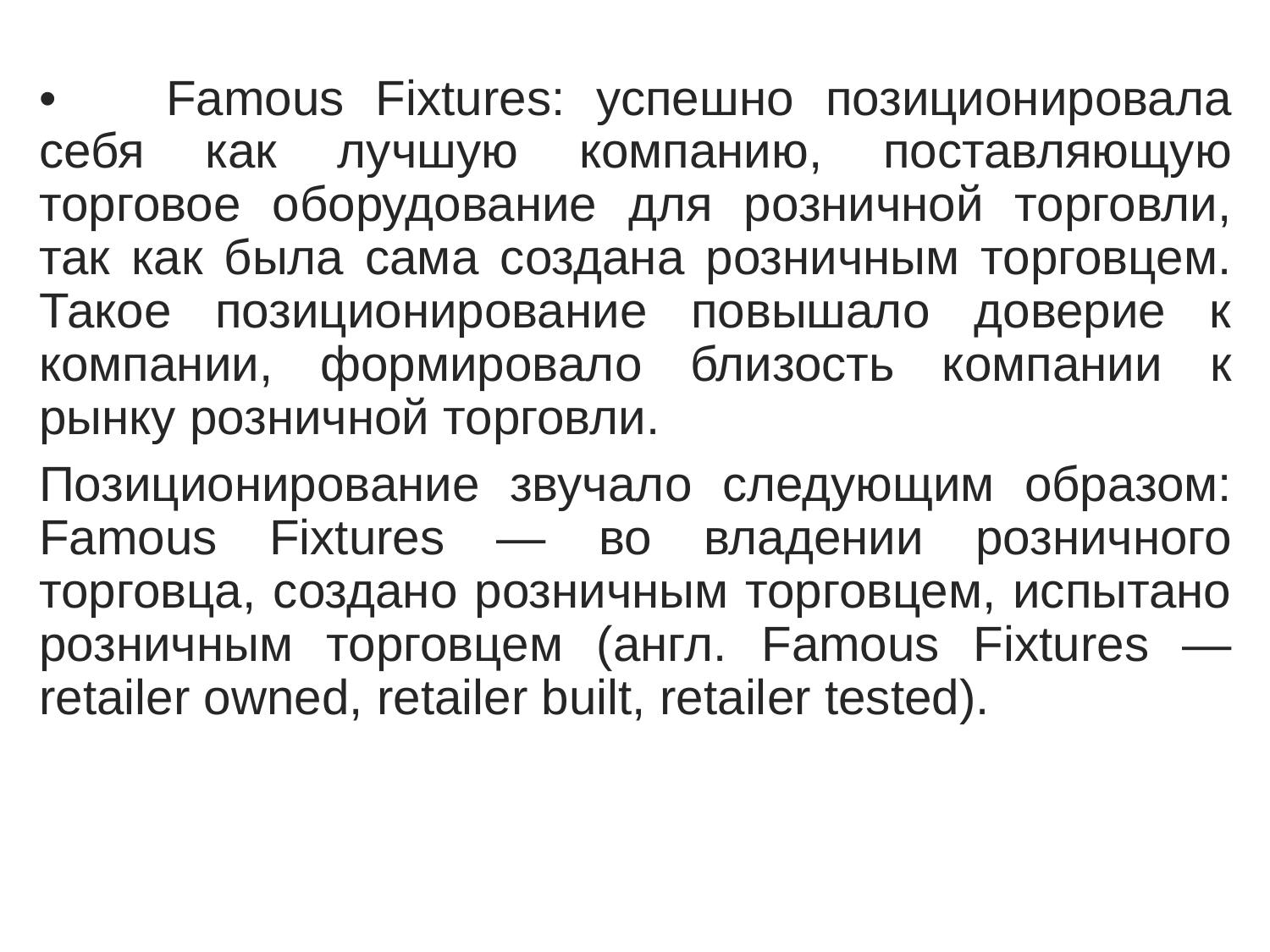

•	Famous Fixtures: успешно позиционировала себя как лучшую компанию, поставляющую торговое оборудование для розничной торговли, так как была сама создана розничным торговцем. Такое позиционирование повышало доверие к компании, формировало близость компании к рынку розничной торговли.
Позиционирование звучало следующим образом: Famous Fixtures — во владении розничного торговца, создано розничным торговцем, испытано розничным торговцем (англ. Famous Fixtures — retailer owned, retailer built, retailer tested).